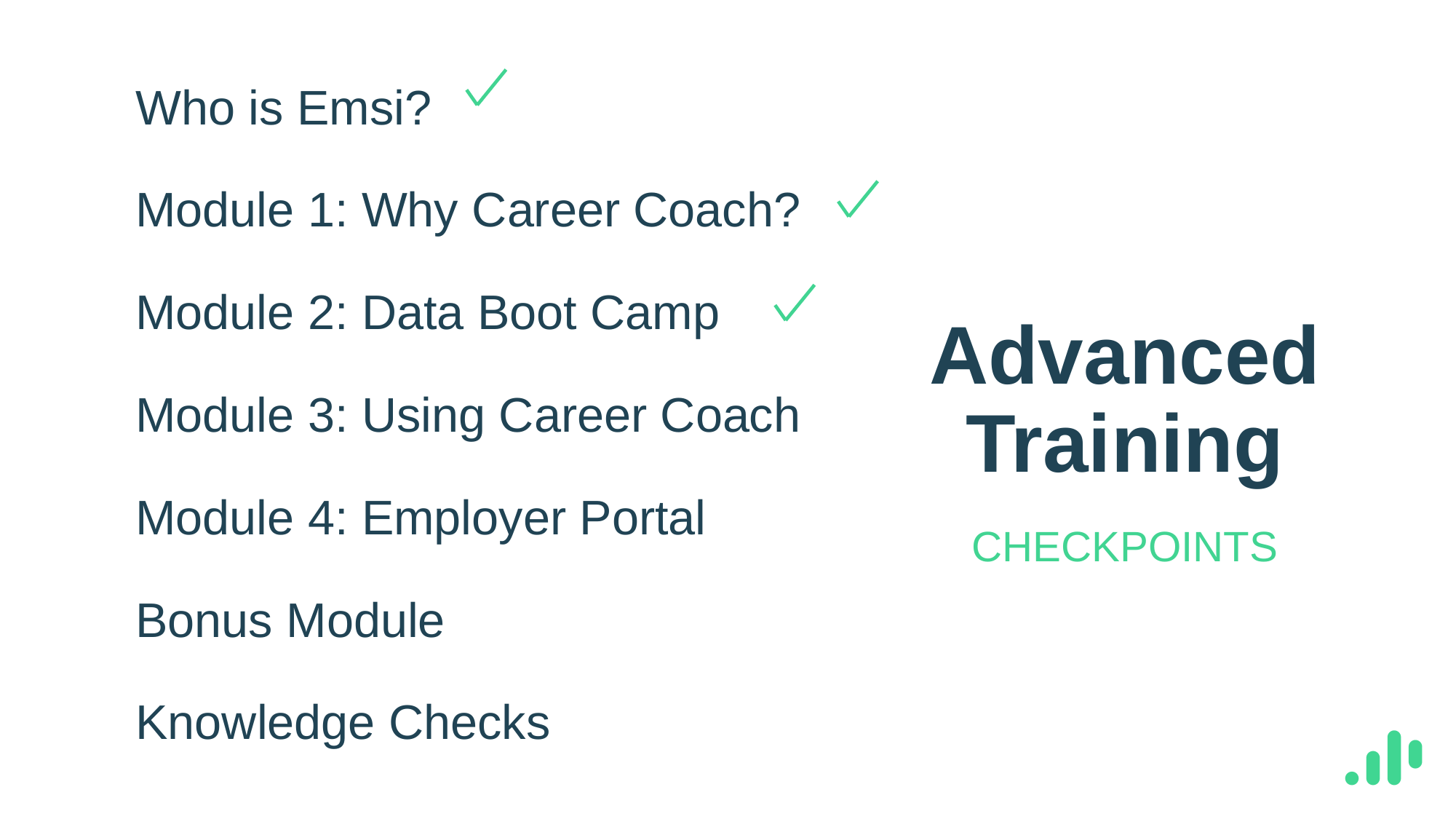

Who is Emsi?
Module 1: Why Career Coach?
Module 2: Data Boot Camp
Module 3: Using Career Coach
Module 4: Employer Portal
Bonus Module
Knowledge Checks
# Advanced Training
CHECKPOINTS